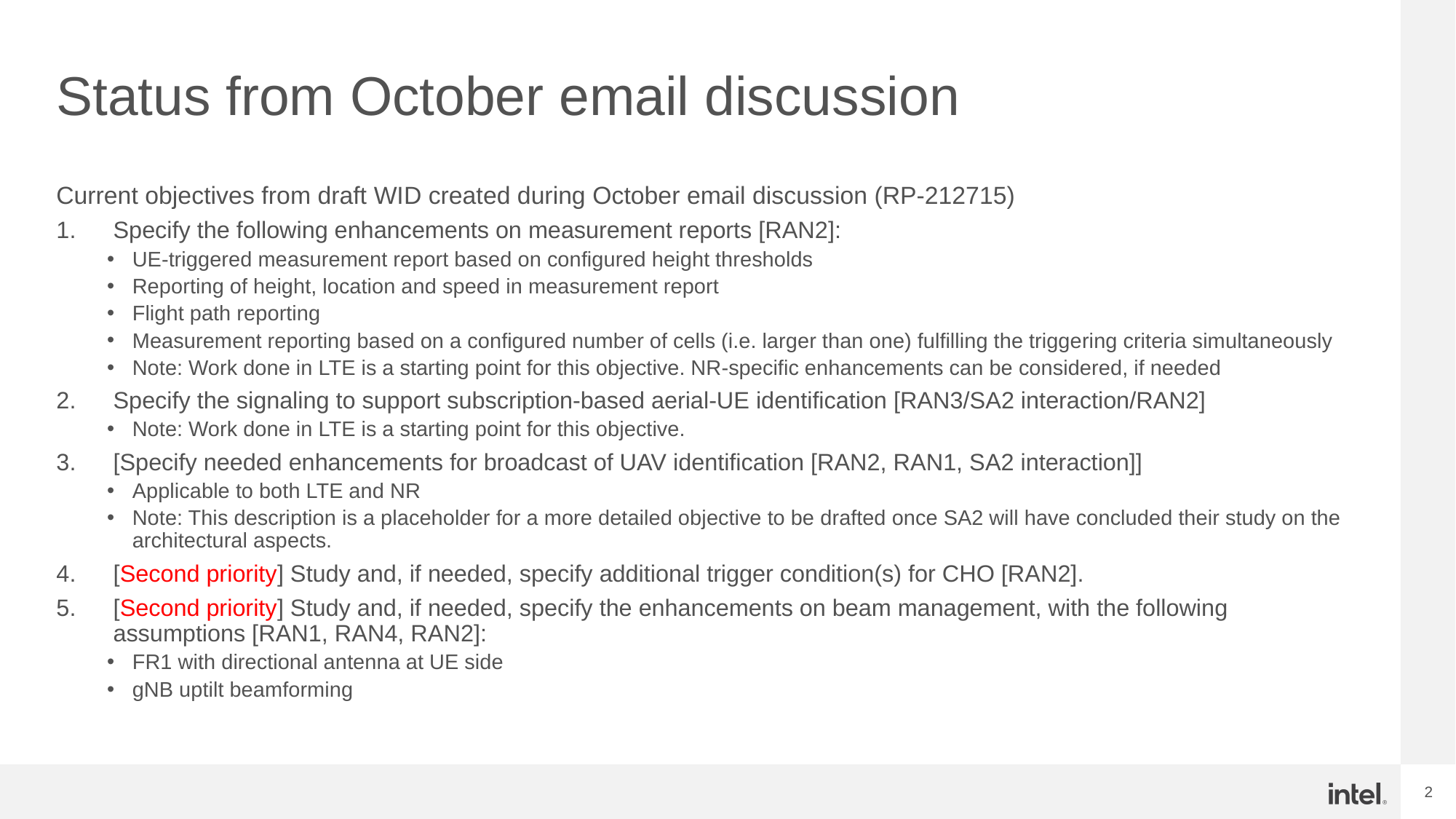

# Status from October email discussion
Current objectives from draft WID created during October email discussion (RP-212715)
Specify the following enhancements on measurement reports [RAN2]:
UE-triggered measurement report based on configured height thresholds
Reporting of height, location and speed in measurement report
Flight path reporting
Measurement reporting based on a configured number of cells (i.e. larger than one) fulfilling the triggering criteria simultaneously
Note: Work done in LTE is a starting point for this objective. NR-specific enhancements can be considered, if needed
Specify the signaling to support subscription-based aerial-UE identification [RAN3/SA2 interaction/RAN2]
Note: Work done in LTE is a starting point for this objective.
[Specify needed enhancements for broadcast of UAV identification [RAN2, RAN1, SA2 interaction]]
Applicable to both LTE and NR
Note: This description is a placeholder for a more detailed objective to be drafted once SA2 will have concluded their study on the architectural aspects.
[Second priority] Study and, if needed, specify additional trigger condition(s) for CHO [RAN2].
[Second priority] Study and, if needed, specify the enhancements on beam management, with the following assumptions [RAN1, RAN4, RAN2]:
FR1 with directional antenna at UE side
gNB uptilt beamforming